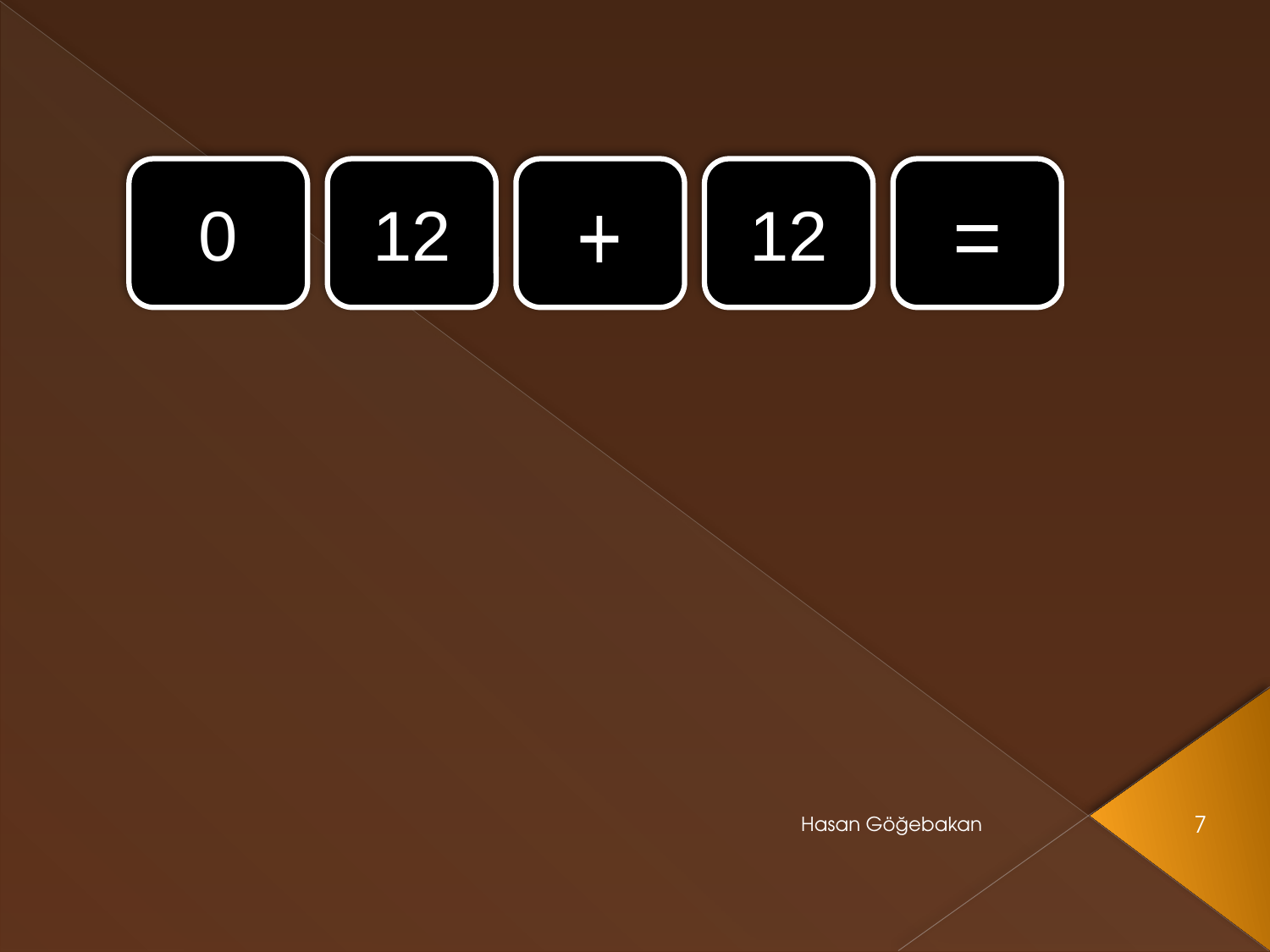

#
0
12
+
12
=

Hasan Göğebakan
7